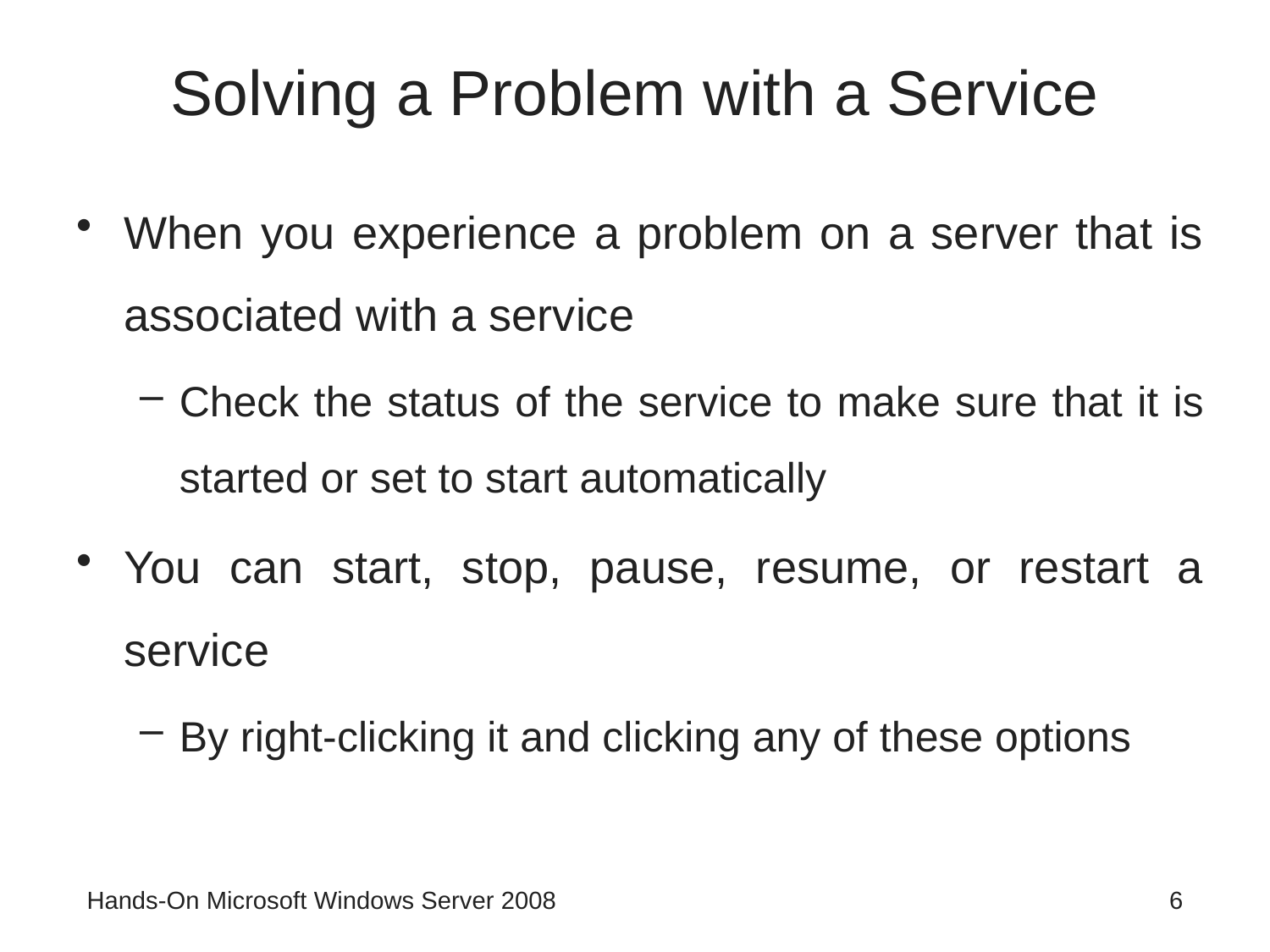

# Solving a Problem with a Service
When you experience a problem on a server that is associated with a service
Check the status of the service to make sure that it is started or set to start automatically
You can start, stop, pause, resume, or restart a service
By right-clicking it and clicking any of these options
Hands-On Microsoft Windows Server 2008
6